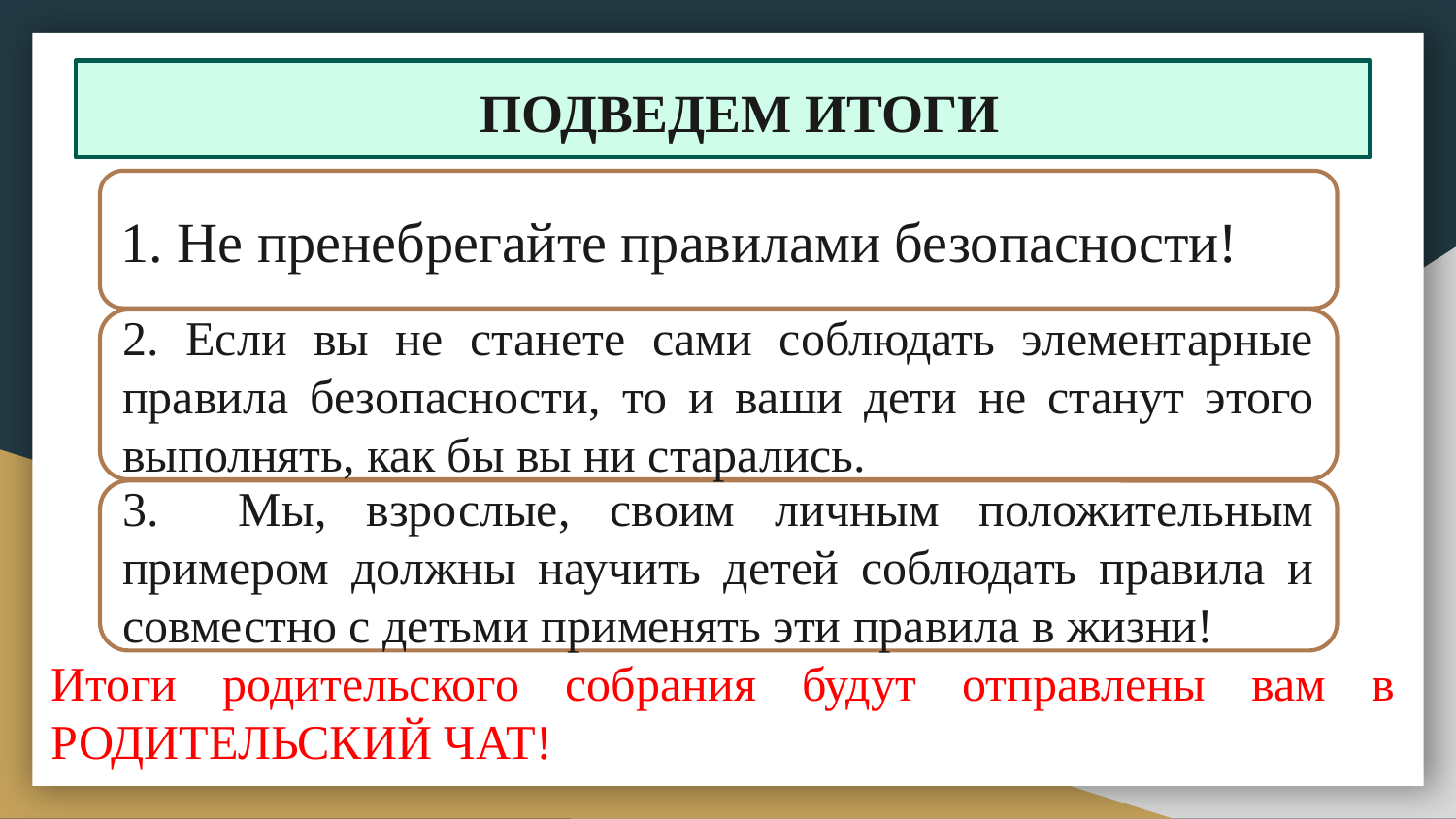

# ПОДВЕДЕМ ИТОГИ
1. Не пренебрегайте правилами безопасности!
2. Если вы не станете сами соблюдать элементарные правила безопасности, то и ваши дети не станут этого выполнять, как бы вы ни старались.
3.  Мы, взрослые, своим личным положительным примером должны научить детей соблюдать правила и совместно с детьми применять эти правила в жизни!
Итоги родительского собрания будут отправлены вам в РОДИТЕЛЬСКИЙ ЧАТ!